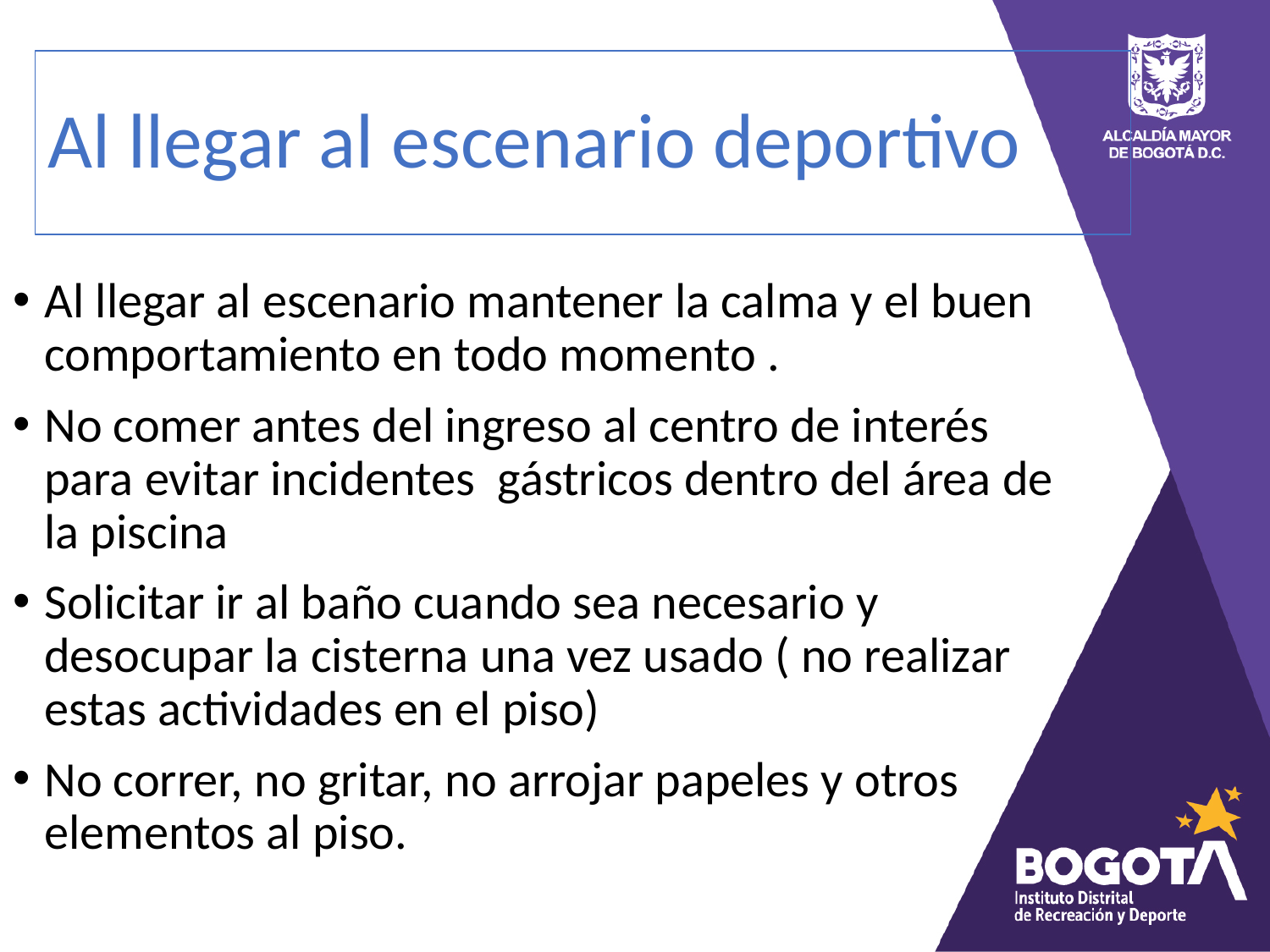

# Al llegar al escenario deportivo
Al llegar al escenario mantener la calma y el buen comportamiento en todo momento .
No comer antes del ingreso al centro de interés para evitar incidentes  gástricos dentro del área de la piscina
Solicitar ir al baño cuando sea necesario y desocupar la cisterna una vez usado ( no realizar estas actividades en el piso)
No correr, no gritar, no arrojar papeles y otros elementos al piso.